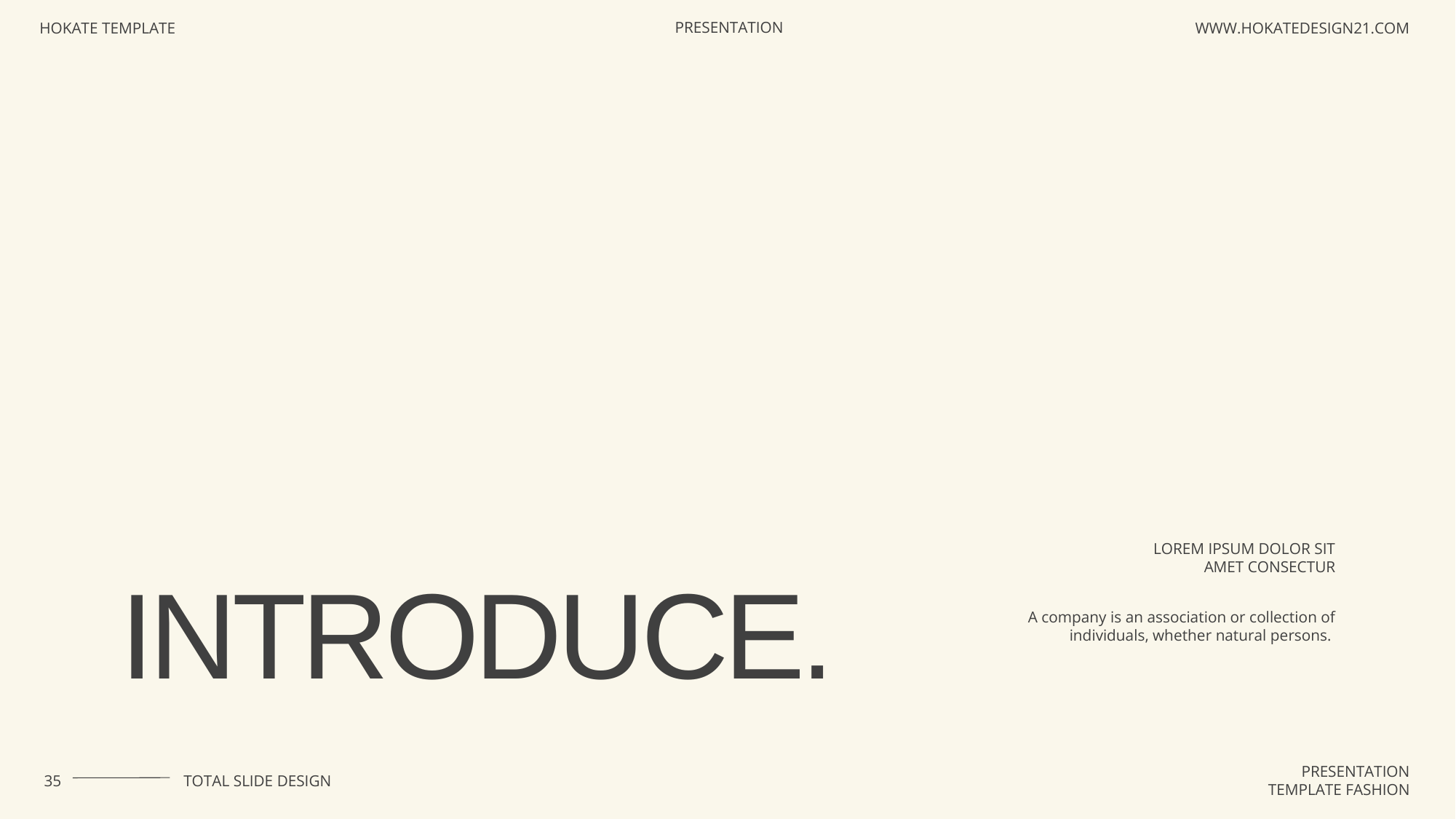

PRESENTATION
HOKATE TEMPLATE
WWW.HOKATEDESIGN21.COM

LOREM IPSUM DOLOR SIT AMET CONSECTUR
INTRODUCE.
A company is an association or collection of individuals, whether natural persons.
PRESENTATION TEMPLATE FASHION
35
TOTAL SLIDE DESIGN